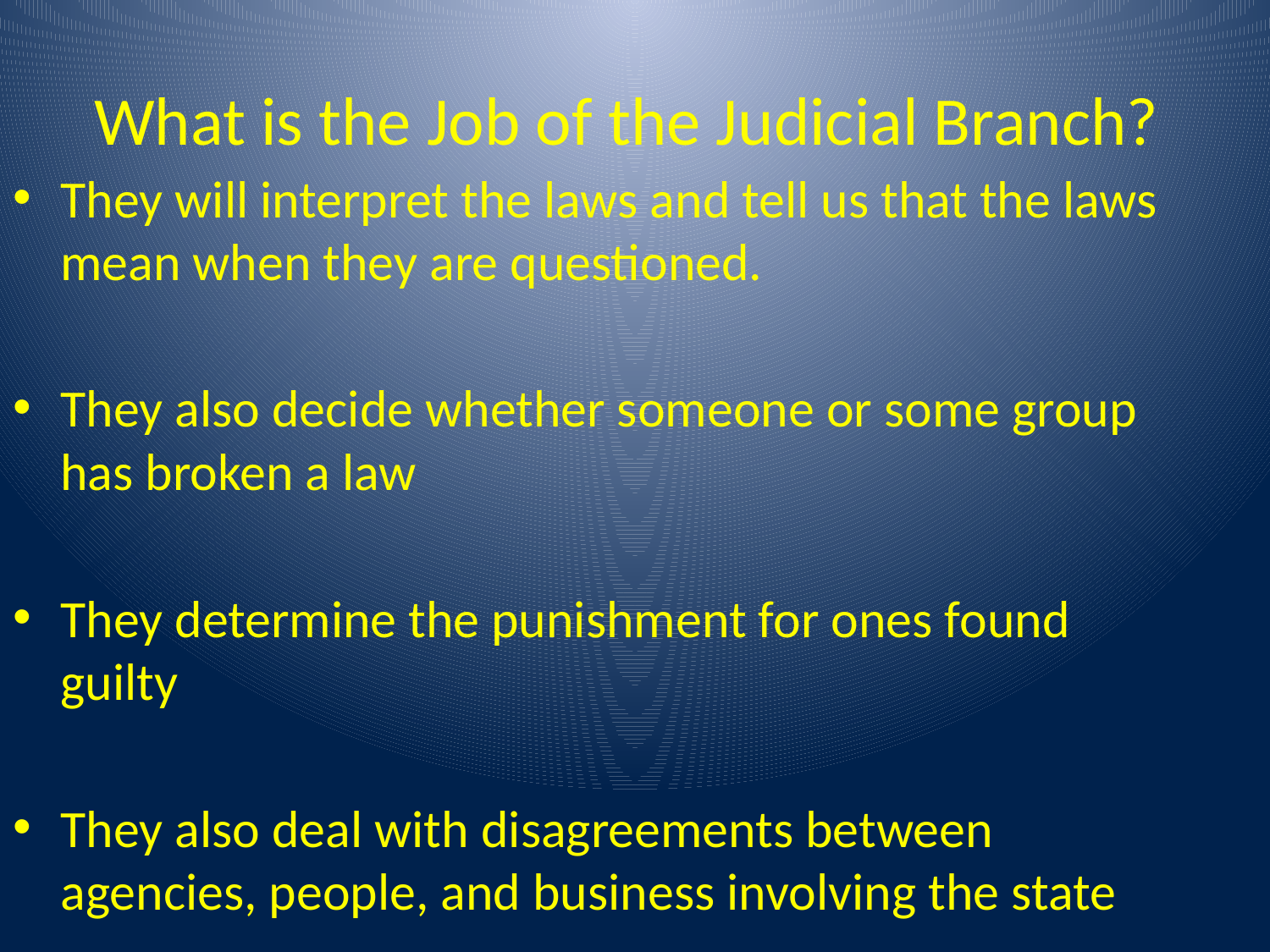

# What is the Job of the Judicial Branch?
They will interpret the laws and tell us that the laws mean when they are questioned.

They also decide whether someone or some group has broken a law

They determine the punishment for ones found guilty

They also deal with disagreements between agencies, people, and business involving the state